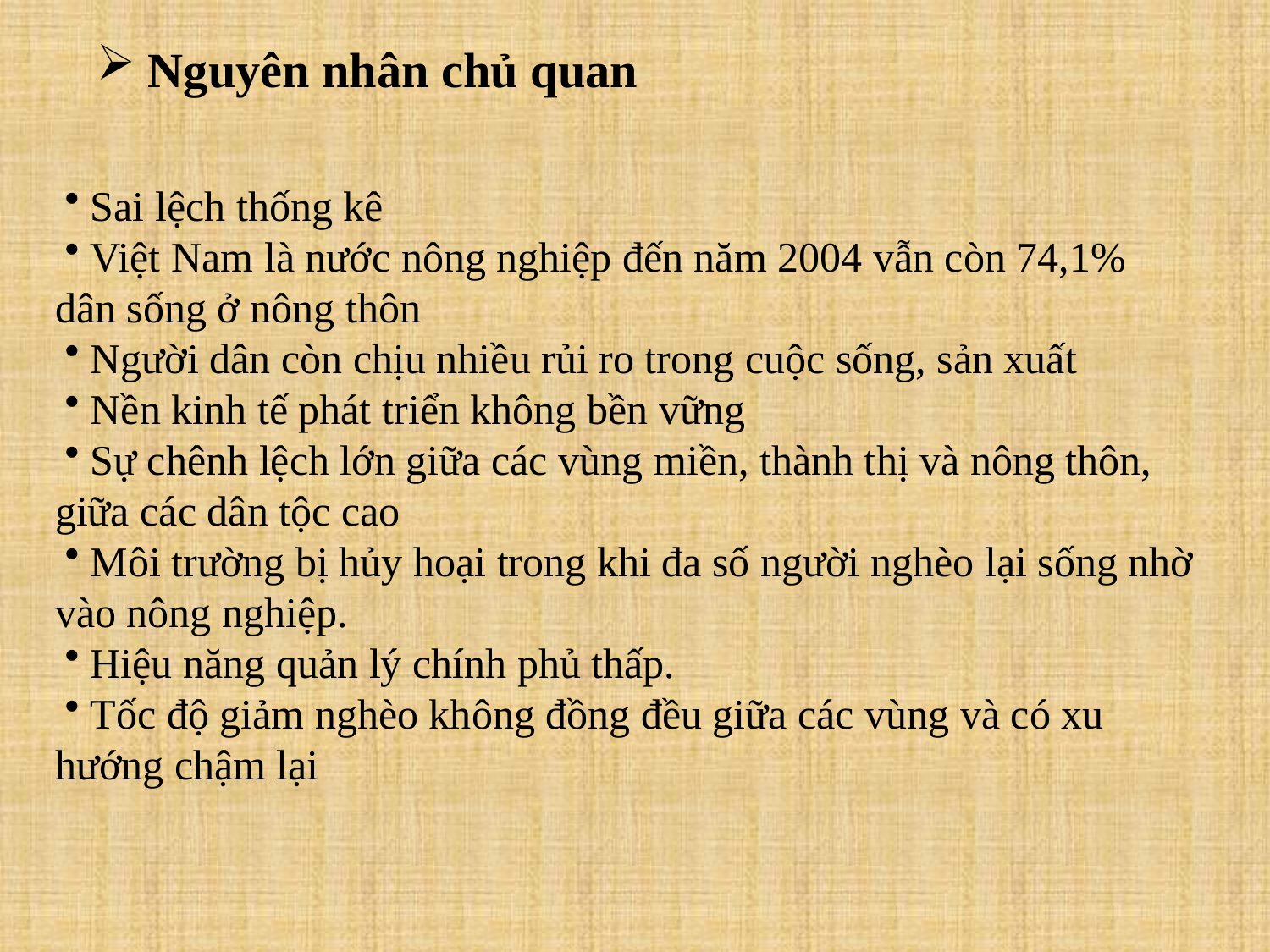

Nguyên nhân chủ quan
 Sai lệch thống kê
 Việt Nam là nước nông nghiệp đến năm 2004 vẫn còn 74,1% dân sống ở nông thôn
 Người dân còn chịu nhiều rủi ro trong cuộc sống, sản xuất
 Nền kinh tế phát triển không bền vững
 Sự chênh lệch lớn giữa các vùng miền, thành thị và nông thôn, giữa các dân tộc cao
 Môi trường bị hủy hoại trong khi đa số người nghèo lại sống nhờ vào nông nghiệp.
 Hiệu năng quản lý chính phủ thấp.
 Tốc độ giảm nghèo không đồng đều giữa các vùng và có xu hướng chậm lại